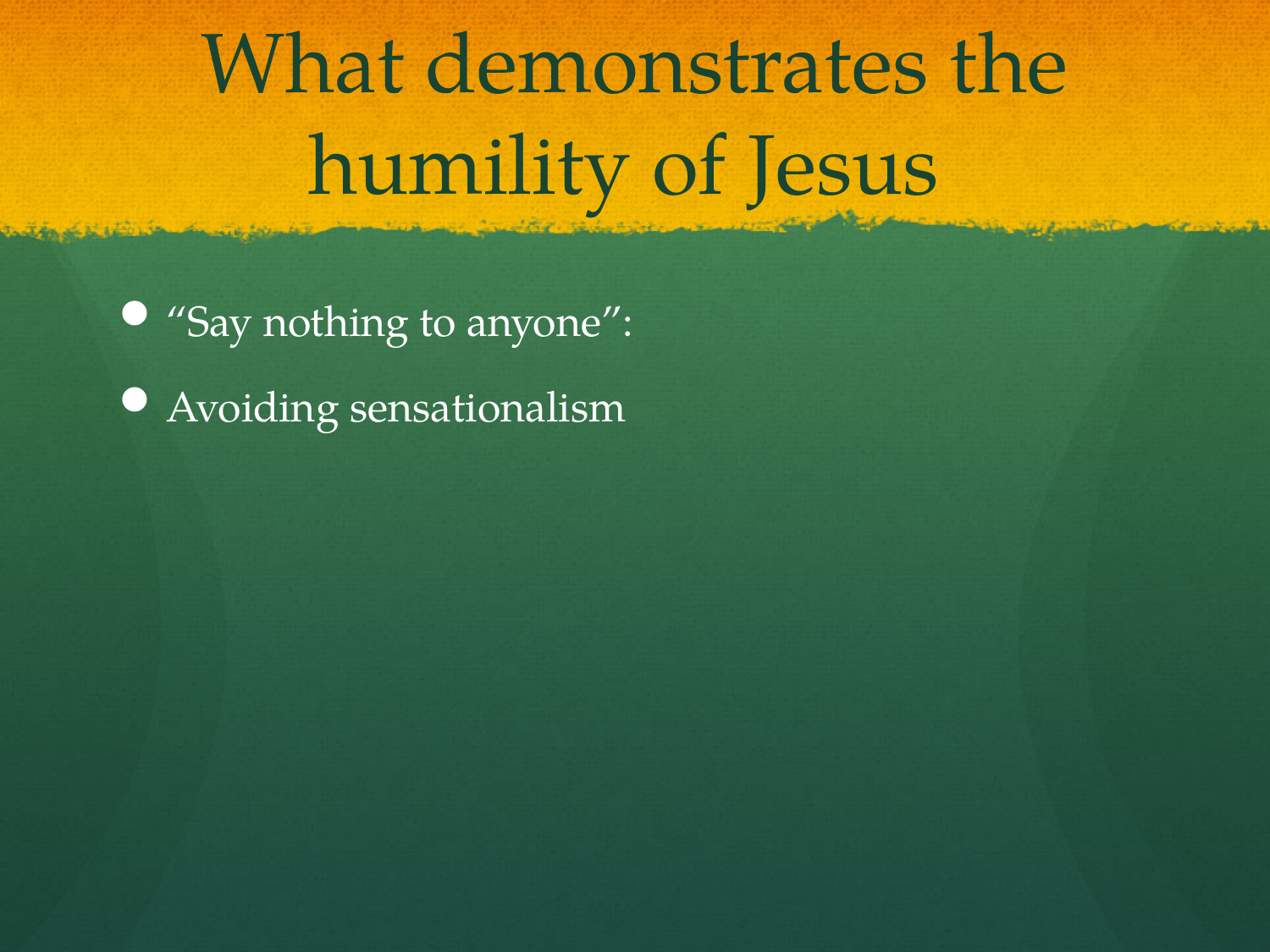

# What demonstrates the humility of Jesus
“Say nothing to anyone”:
Avoiding sensationalism